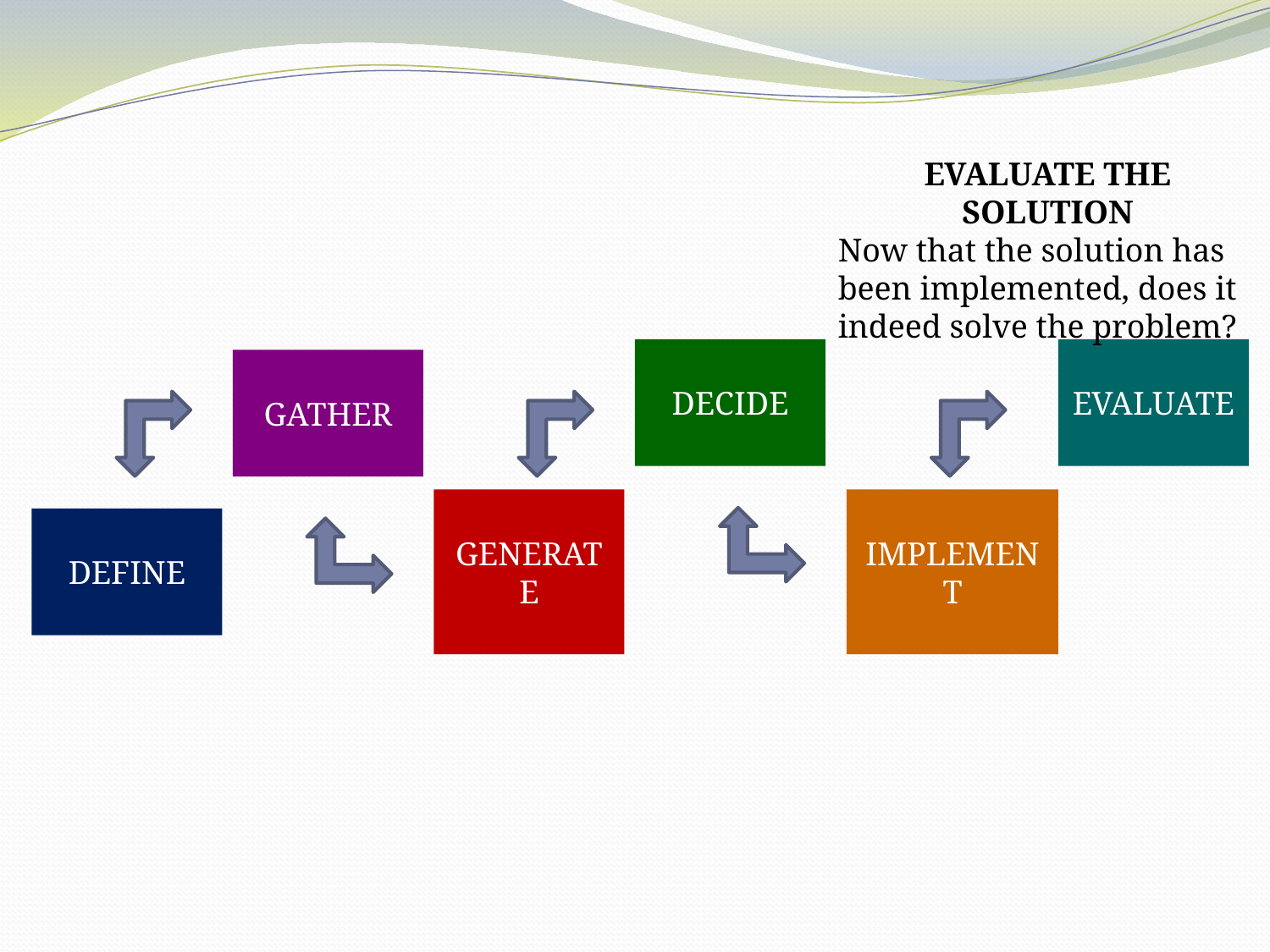

EVALUATE THE SOLUTION
Now that the solution has been implemented, does it indeed solve the problem?

DECIDE

EVALUATE

GATHER

DEFINE

GENERATE

IMPLEMENT